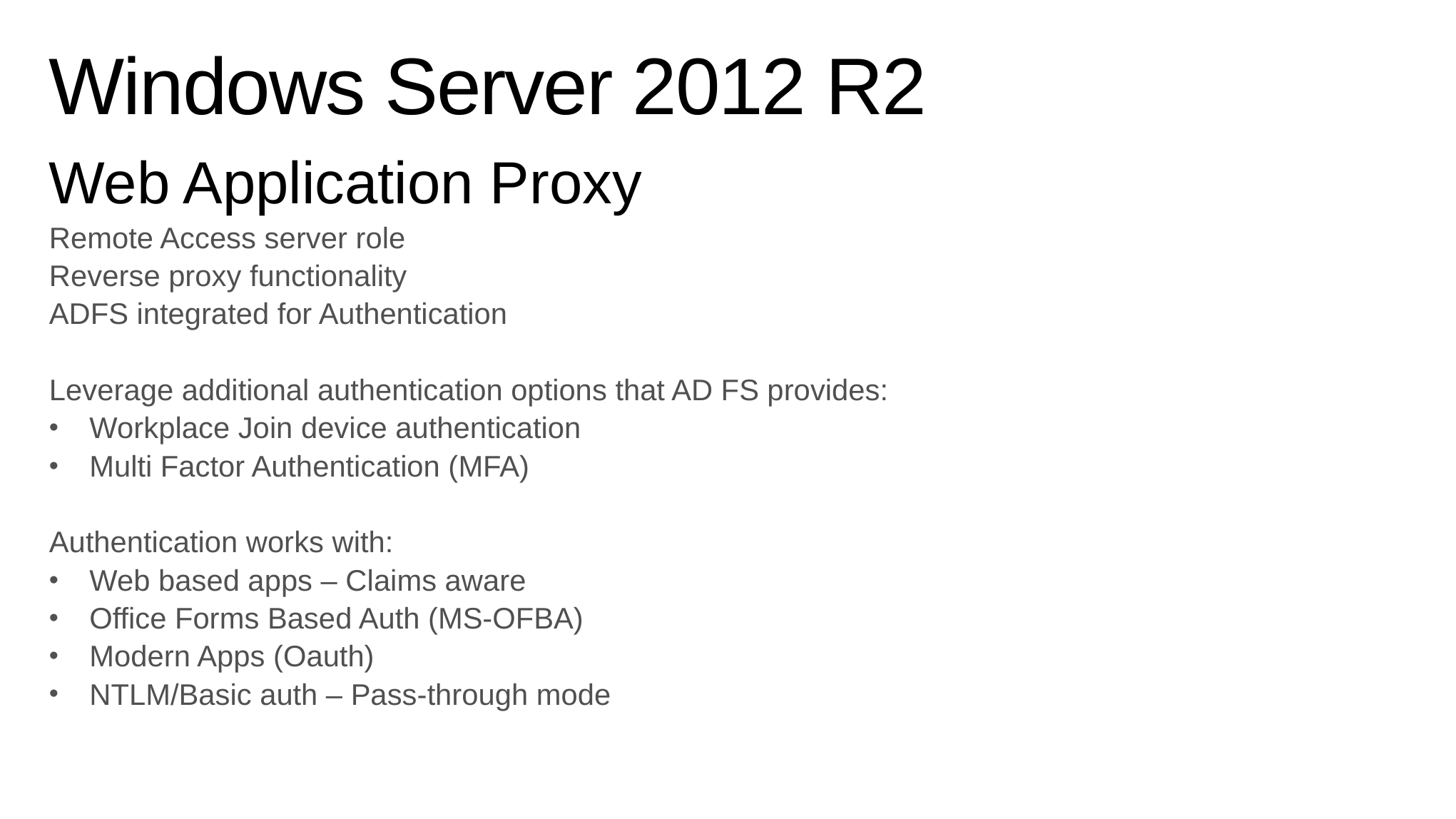

# Windows Server 2012 R2
Web Application Proxy
Remote Access server role
Reverse proxy functionality
ADFS integrated for Authentication

Leverage additional authentication options that AD FS provides:
Workplace Join device authentication
Multi Factor Authentication (MFA)

Authentication works with:
Web based apps – Claims aware
Office Forms Based Auth (MS-OFBA)
Modern Apps (Oauth)
NTLM/Basic auth – Pass-through mode